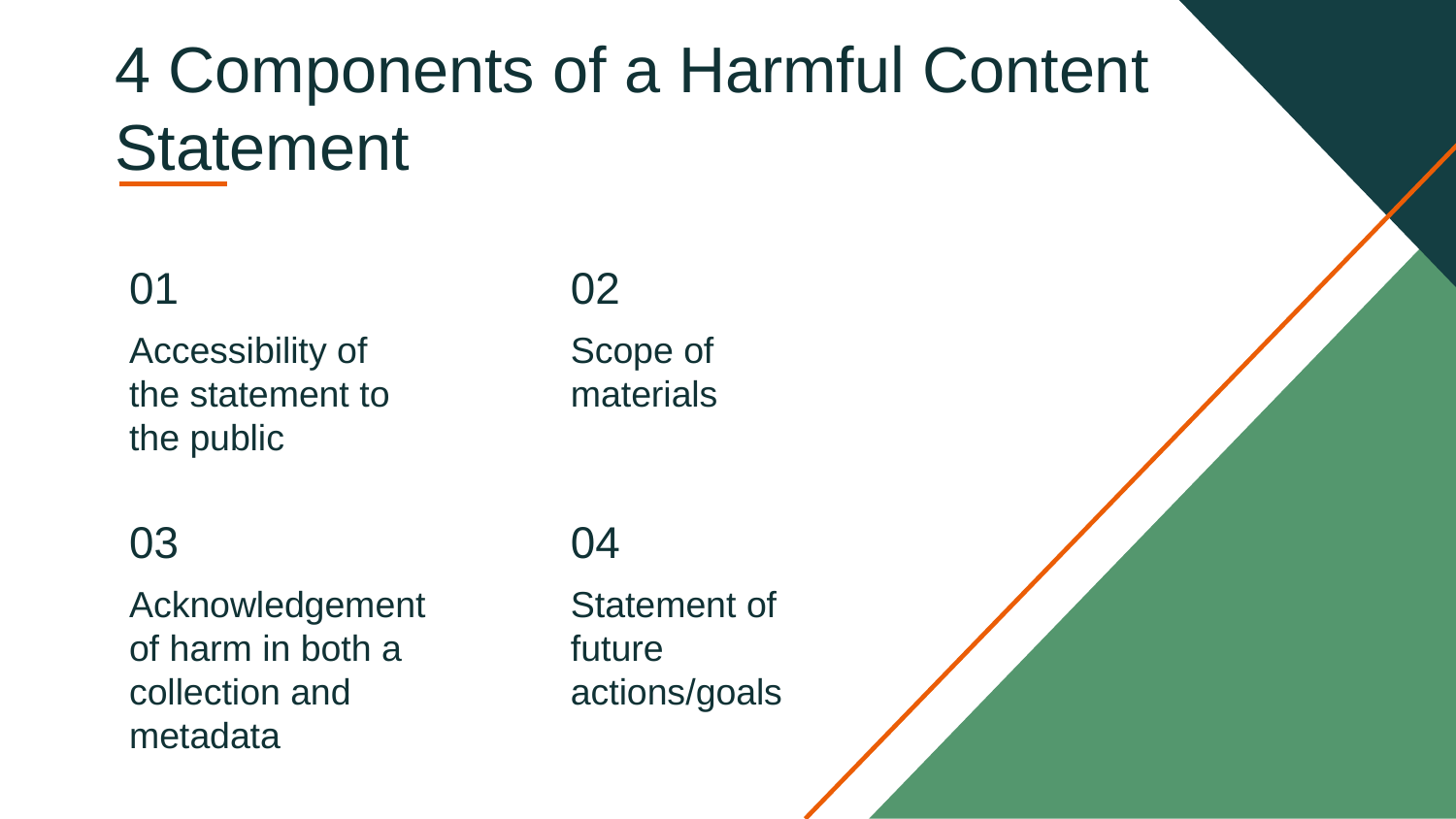

# 4 Components of a Harmful Content Statement
01
02
Accessibility of the statement to the public
Scope of materials
03
04
Acknowledgement of harm in both a collection and metadata
Statement of future actions/goals